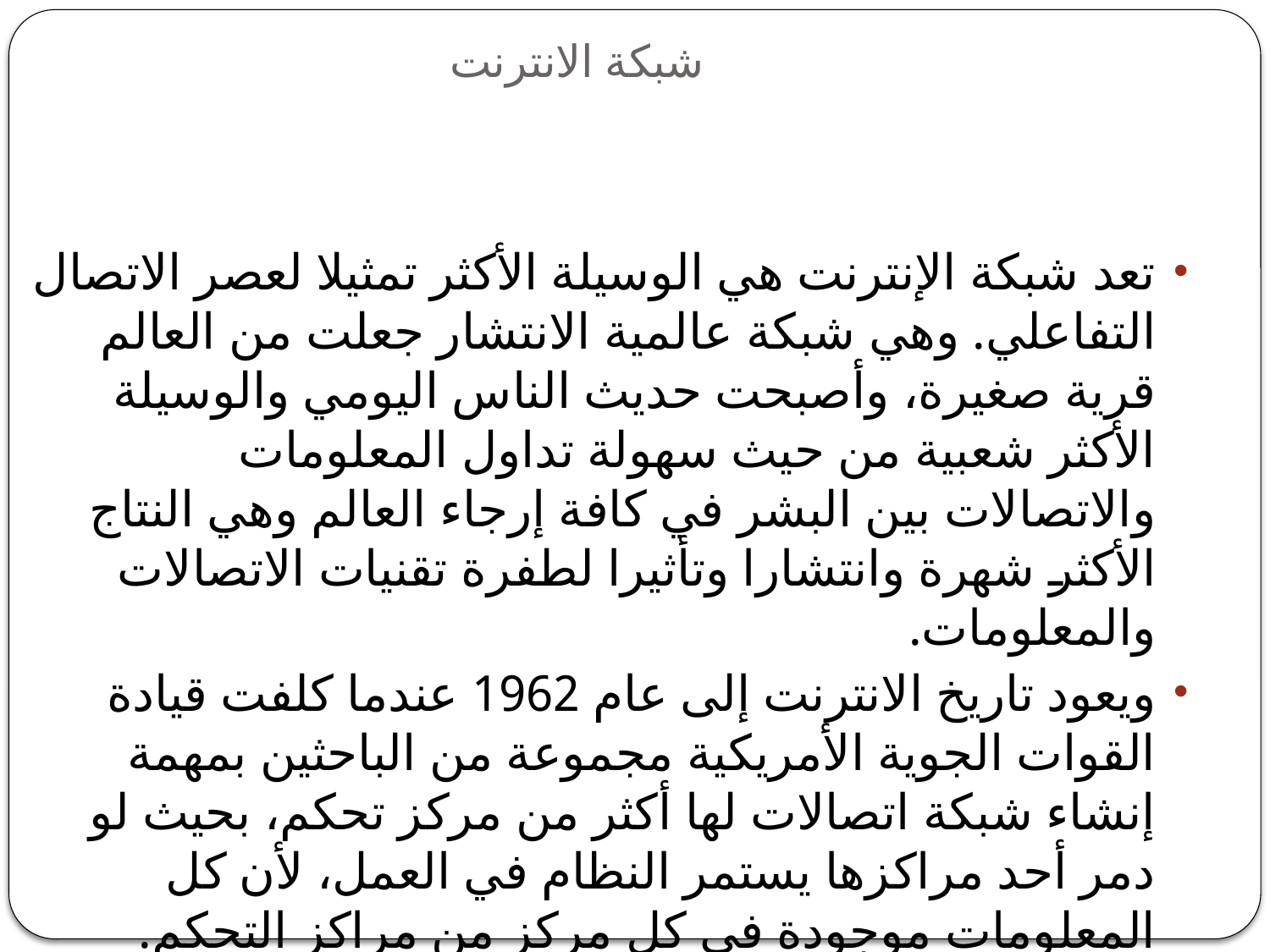

# شبكة الانترنت

تعد شبكة الإنترنت هي الوسيلة الأكثر تمثيلا لعصر الاتصال التفاعلي. وهي شبكة عالمية الانتشار جعلت من العالم قرية صغيرة، وأصبحت حديث الناس اليومي والوسيلة الأكثر شعبية من حيث سهولة تداول المعلومات والاتصالات بين البشر في كافة إرجاء العالم وهي النتاج الأكثر شهرة وانتشارا وتأثيرا لطفرة تقنيات الاتصالات والمعلومات.
ويعود تاريخ الانترنت إلى عام 1962 عندما كلفت قيادة القوات الجوية الأمريكية مجموعة من الباحثين بمهمة إنشاء شبكة اتصالات لها أكثر من مركز تحكم، بحيث لو دمر أحد مراكزها يستمر النظام في العمل، لأن كل المعلومات موجودة في كل مركز من مراكز التحكم.